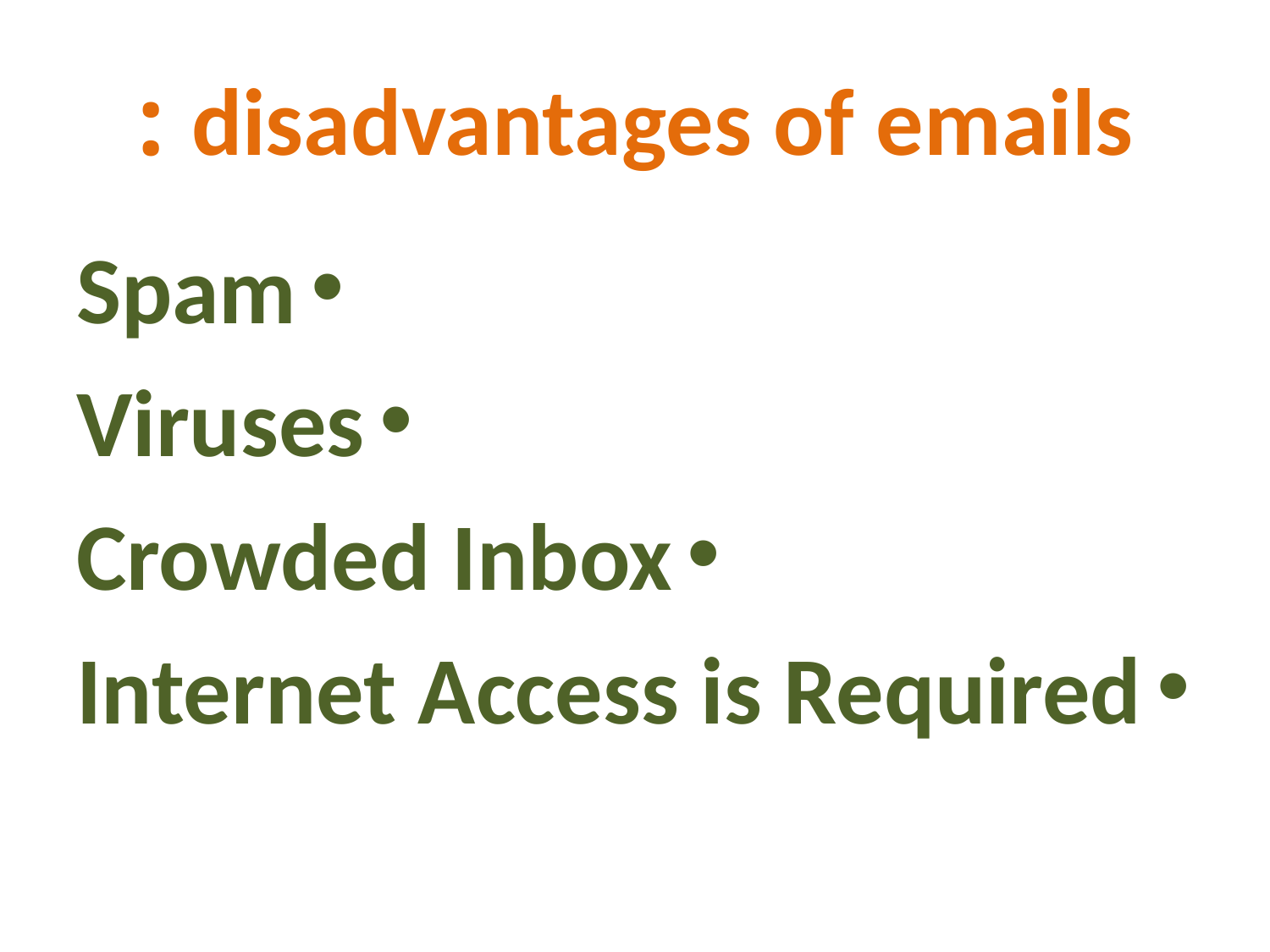

# disadvantages of emails :
Spam
Viruses
Crowded Inbox
Internet Access is Required